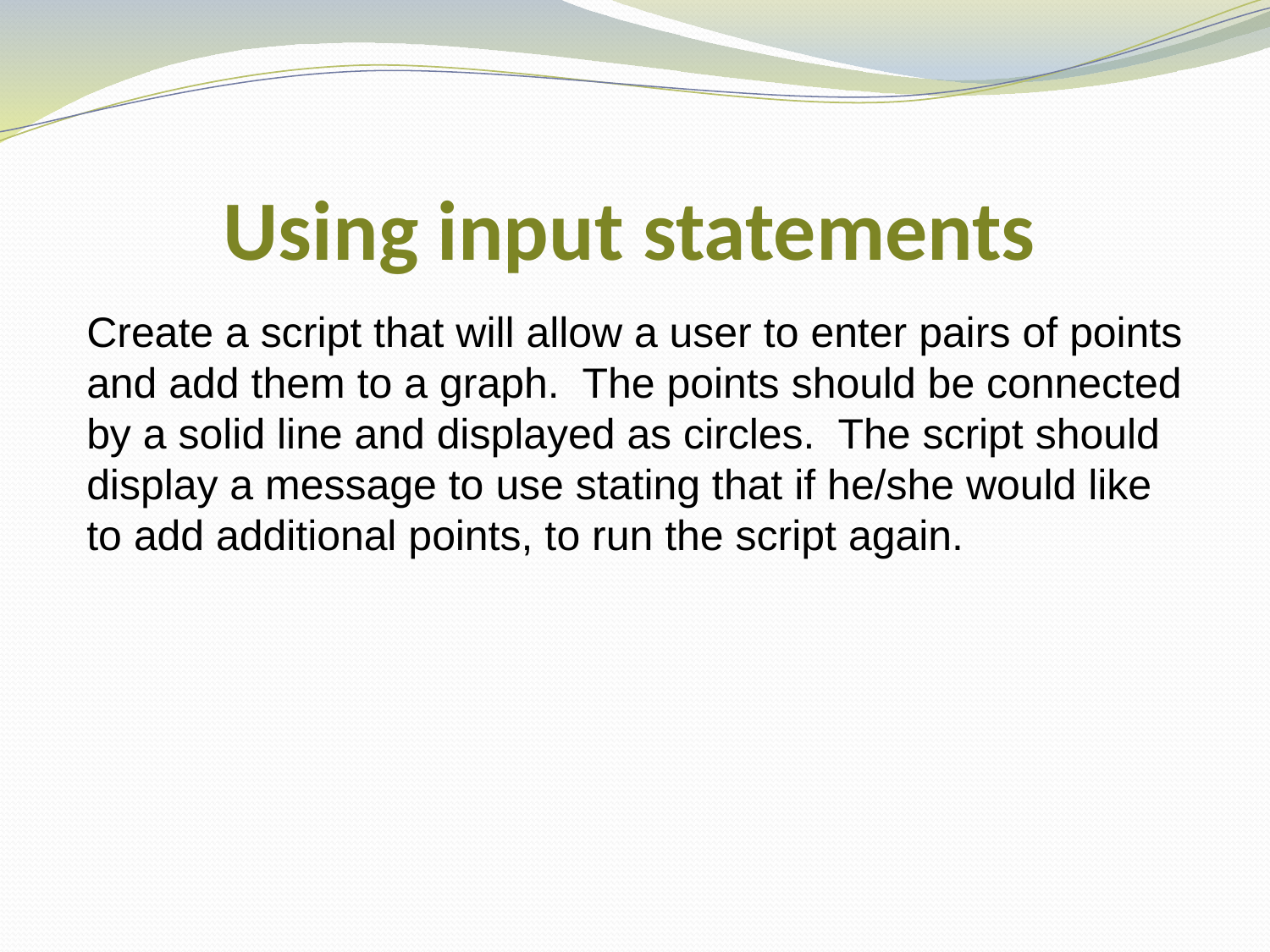

Using input statements
Create a script that will allow a user to enter pairs of points and add them to a graph.  The points should be connected by a solid line and displayed as circles.  The script should display a message to use stating that if he/she would like to add additional points, to run the script again.